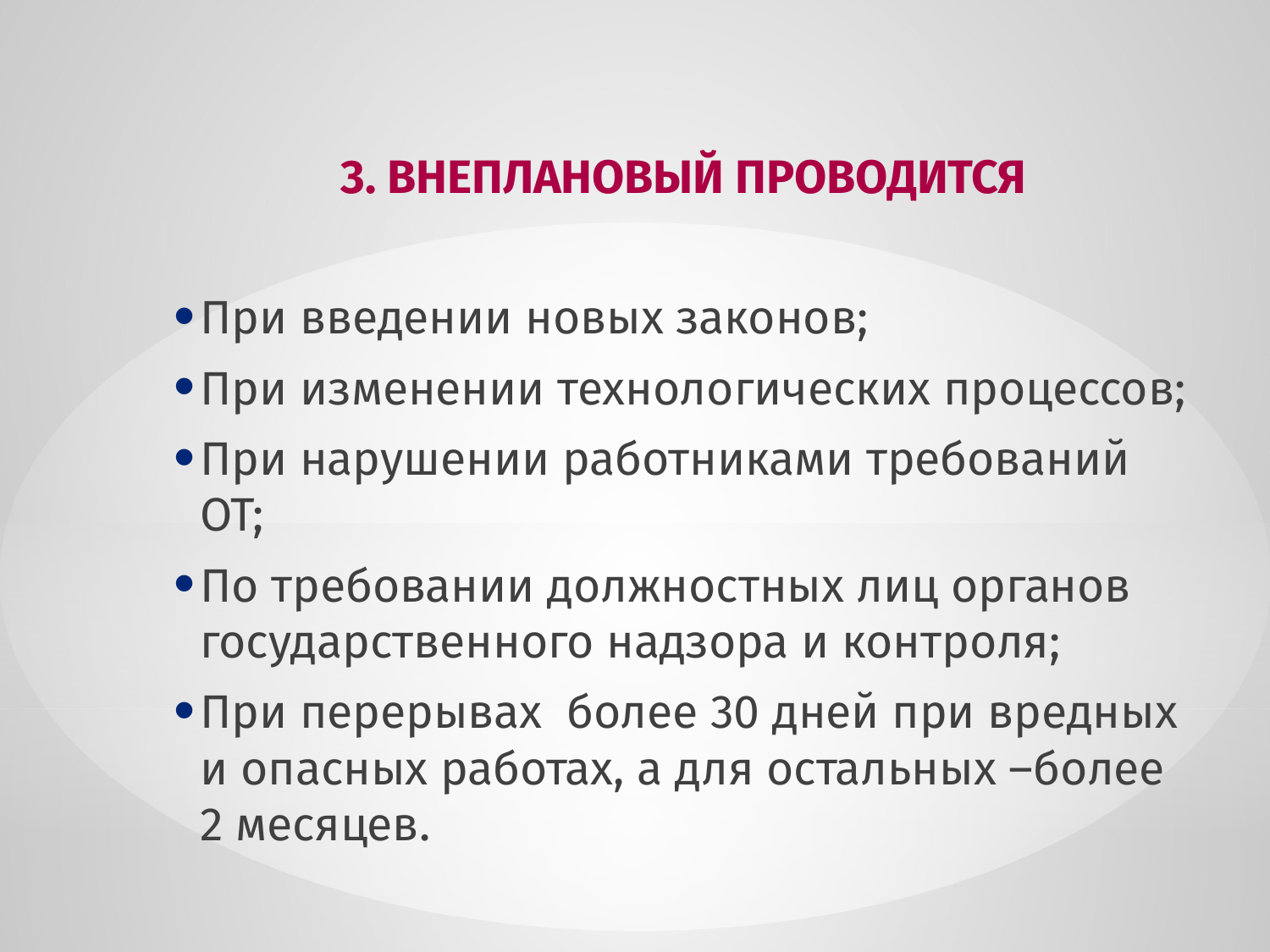

3. ВНЕПЛАНОВЫЙ ПРОВОДИТСЯ

При введении новых законов;
При изменении технологических процессов;
При нарушении работниками требований ОТ;
По требовании должностных лиц органов государственного надзора и контроля;
При перерывах  более 30 дней при вредных и опасных работах, а для остальных –более 2 месяцев.